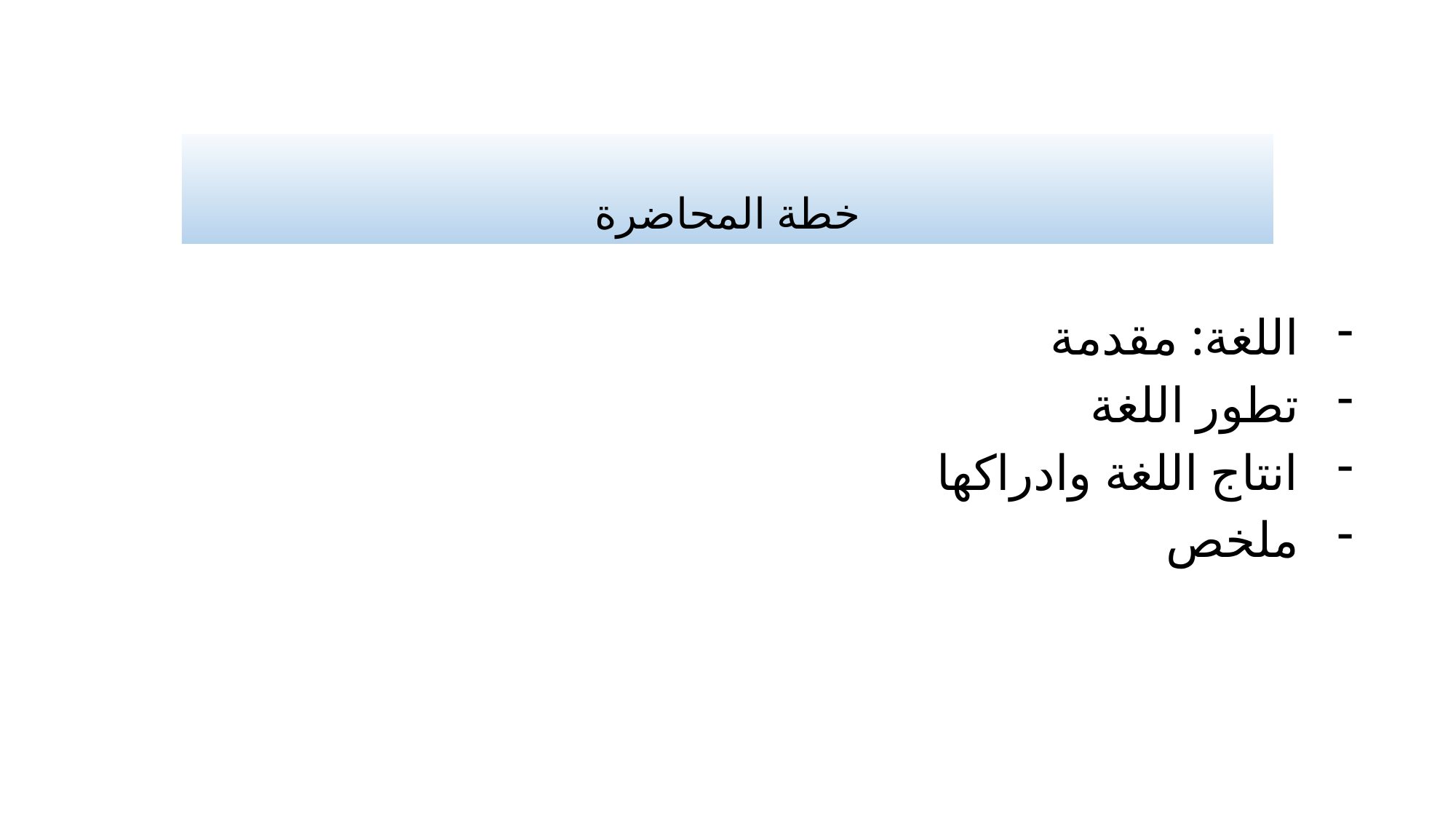

# خطة المحاضرة
اللغة: مقدمة
تطور اللغة
انتاج اللغة وادراكها
ملخص